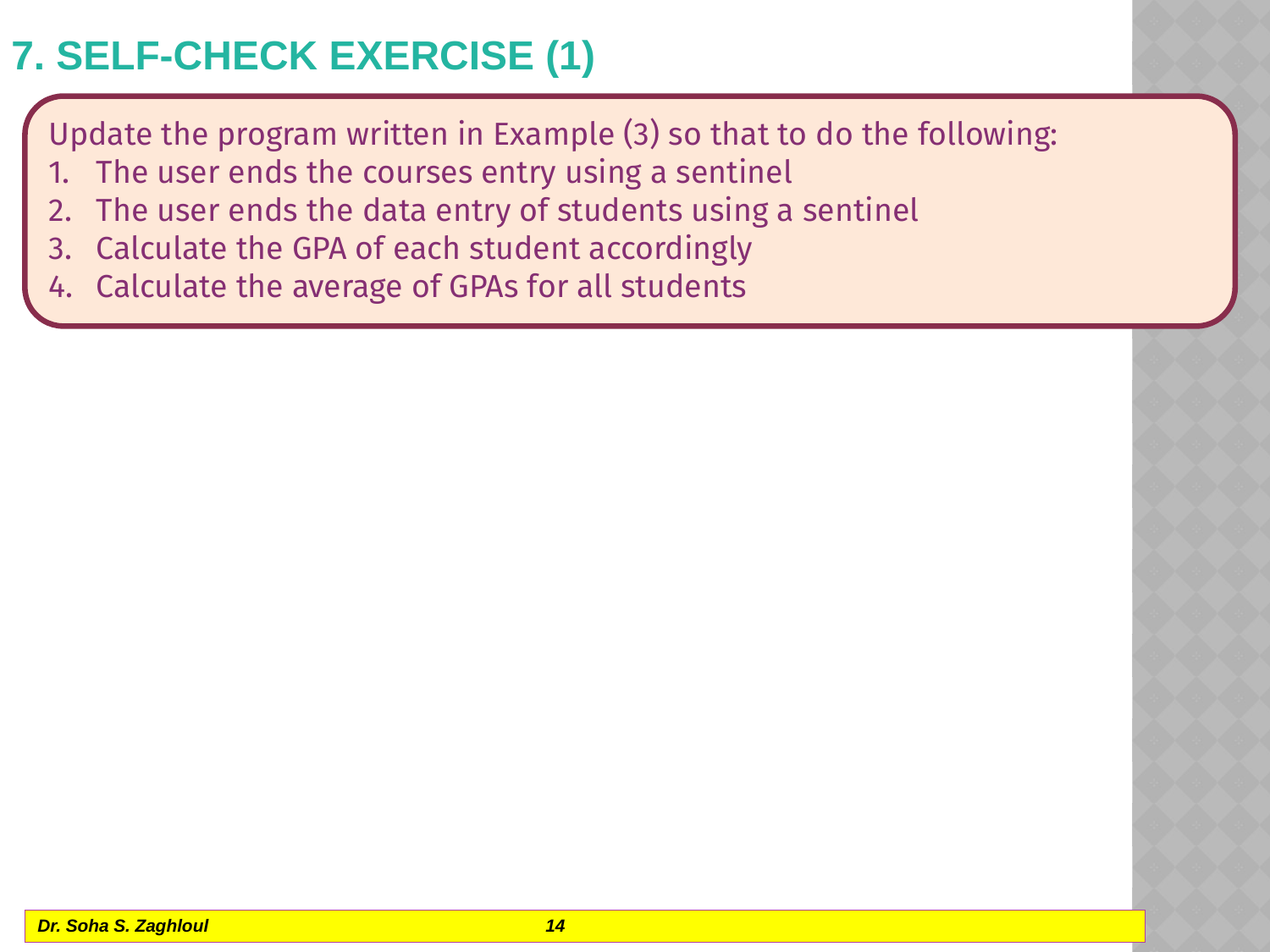

# 7. self-check exercise (1)
Update the program written in Example (3) so that to do the following:
The user ends the courses entry using a sentinel
The user ends the data entry of students using a sentinel
Calculate the GPA of each student accordingly
Calculate the average of GPAs for all students
Dr. Soha S. Zaghloul			14